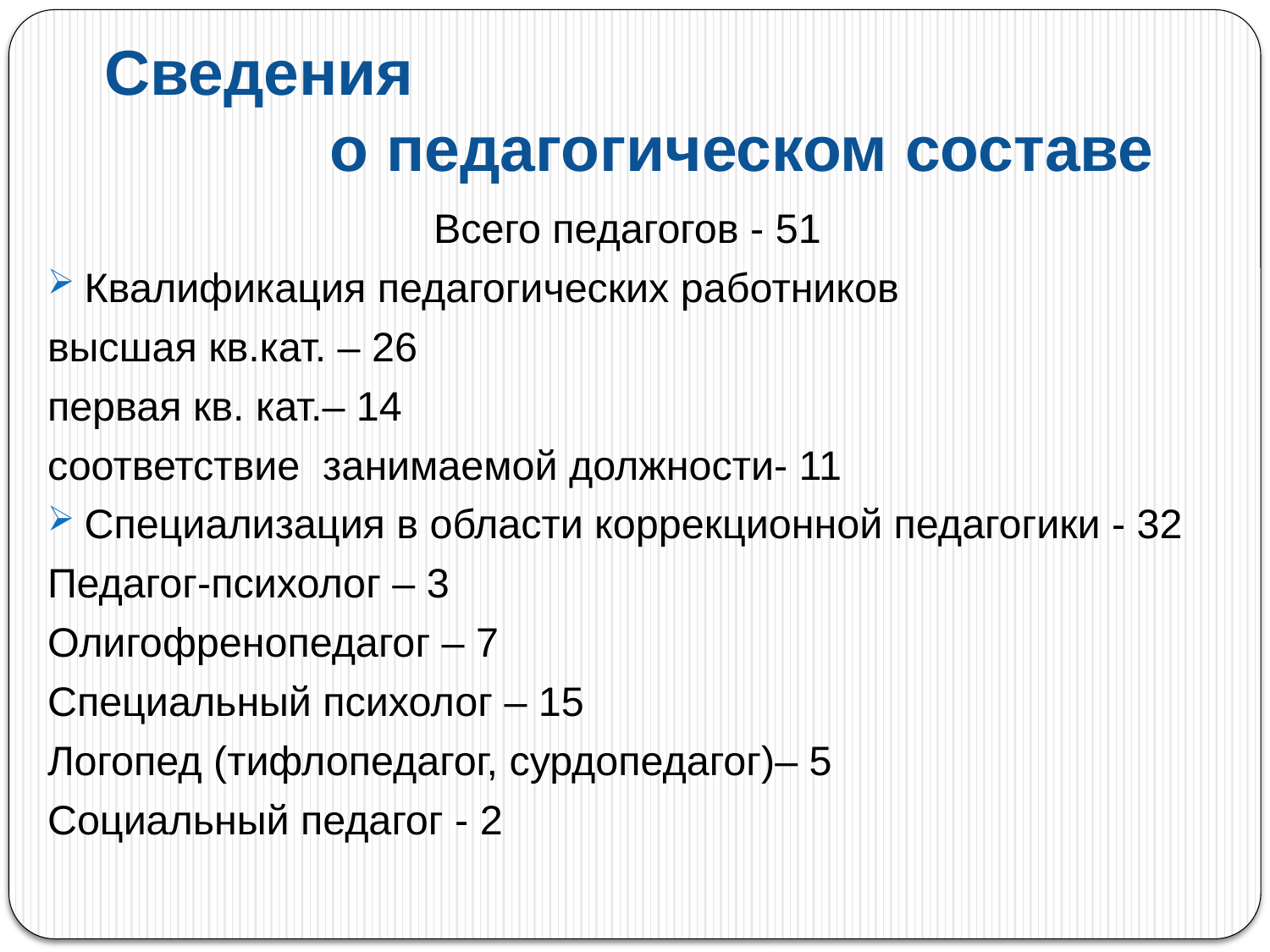

# Сведения                                                        о педагогическом составе
Всего педагогов - 51
Квалификация педагогических работников
высшая кв.кат. – 26
первая кв. кат.– 14
соответствие  занимаемой должности- 11
Специализация в области коррекционной педагогики - 32
Педагог-психолог – 3
Олигофренопедагог – 7
Специальный психолог – 15
Логопед (тифлопедагог, сурдопедагог)– 5
Социальный педагог - 2